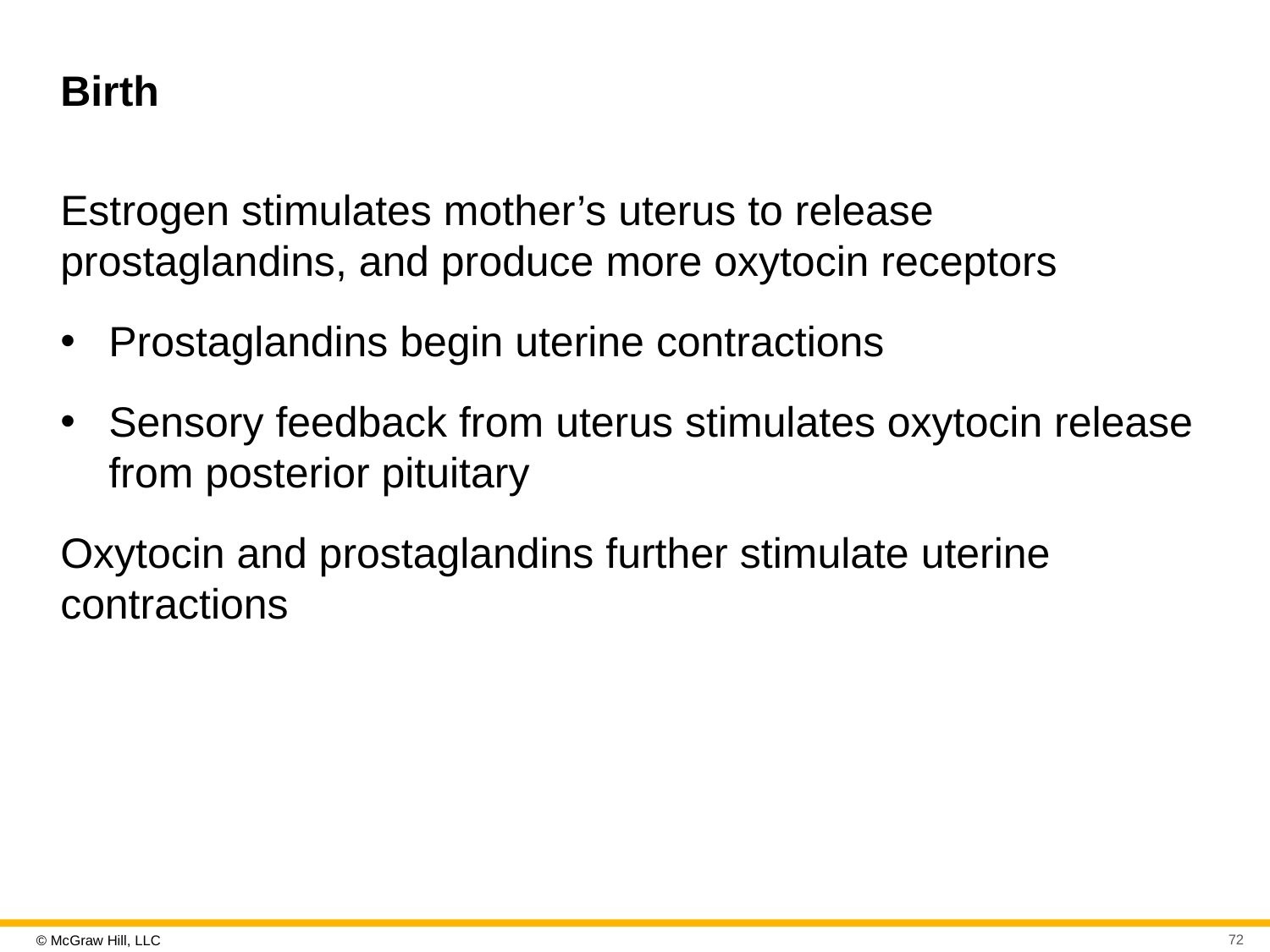

# Birth
Estrogen stimulates mother’s uterus to release prostaglandins, and produce more oxytocin receptors
Prostaglandins begin uterine contractions
Sensory feedback from uterus stimulates oxytocin release from posterior pituitary
Oxytocin and prostaglandins further stimulate uterine contractions
72